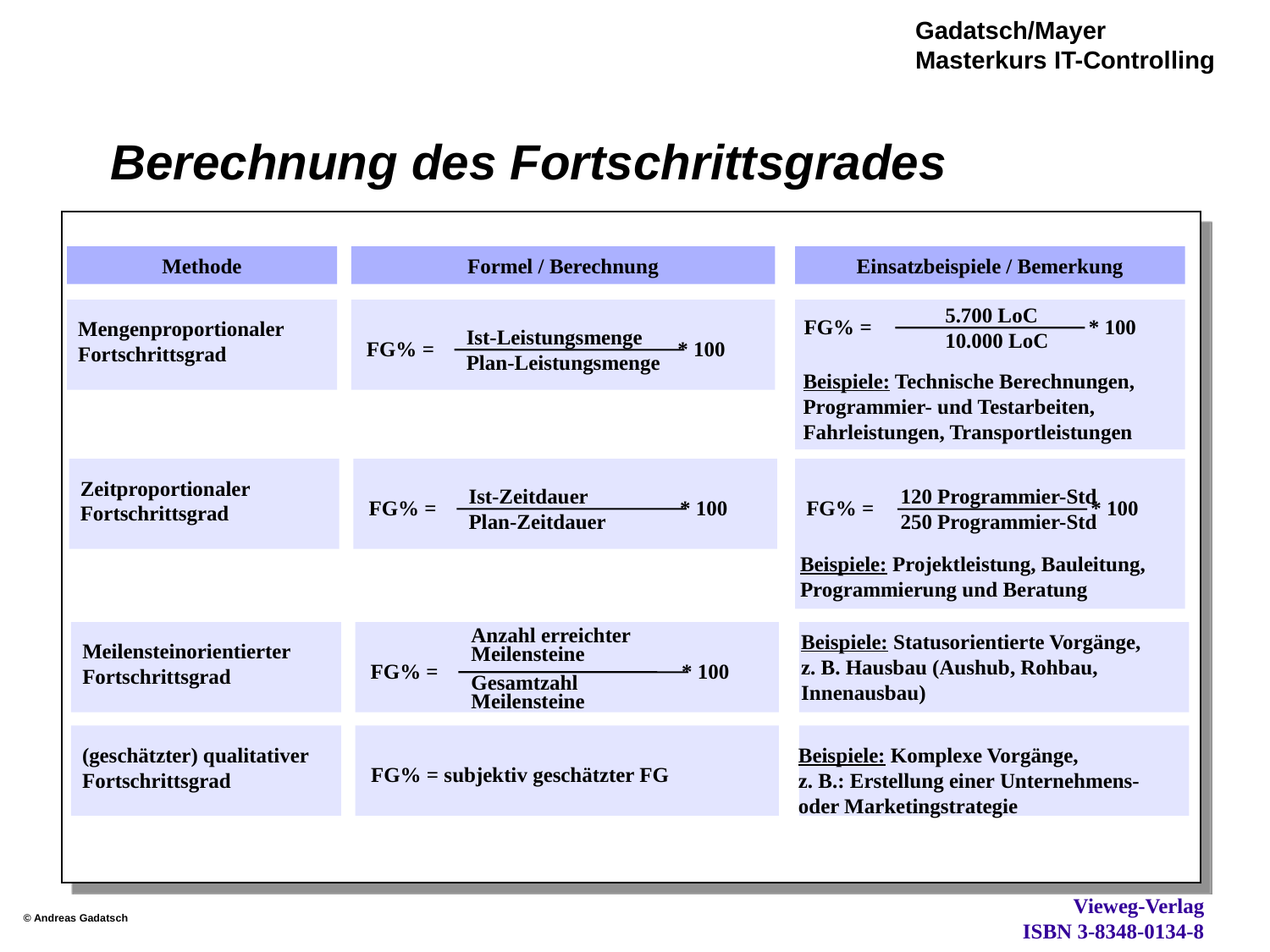

# Berechnung des Fortschrittsgrades
Methode
Formel / Berechnung
Einsatzbeispiele / Bemerkung
5.700 LoC
10.000 LoC

FG% =                                         * 100
Mengenproportionaler
Fortschrittsgrad
Ist-Leistungsmenge
Plan-Leistungsmenge

FG% =                                              * 100

Beispiele: Technische Berechnungen,
Programmier- und Testarbeiten,
Fahrleistungen, Transportleistungen

Zeitproportionaler
Fortschrittsgrad
Ist-Zeitdauer
Plan-Zeitdauer
120 Programmier-Std
250 Programmier-Std
FG% =                                              * 100
FG% =                                         * 100

Beispiele: Projektleistung, Bauleitung,
Programmierung und Beratung
Anzahl erreichter
Meilensteine

Gesamtzahl
Meilensteine
Beispiele: Statusorientierte Vorgänge,
z. B. Hausbau (Aushub, Rohbau,
Innenausbau)

Meilensteinorientierter
Fortschrittsgrad
FG% =                                              * 100

(geschätzter) qualitativer
Fortschrittsgrad
Beispiele: Komplexe Vorgänge,
z. B.: Erstellung einer Unternehmens-
oder Marketingstrategie
FG% = subjektiv geschätzter FG